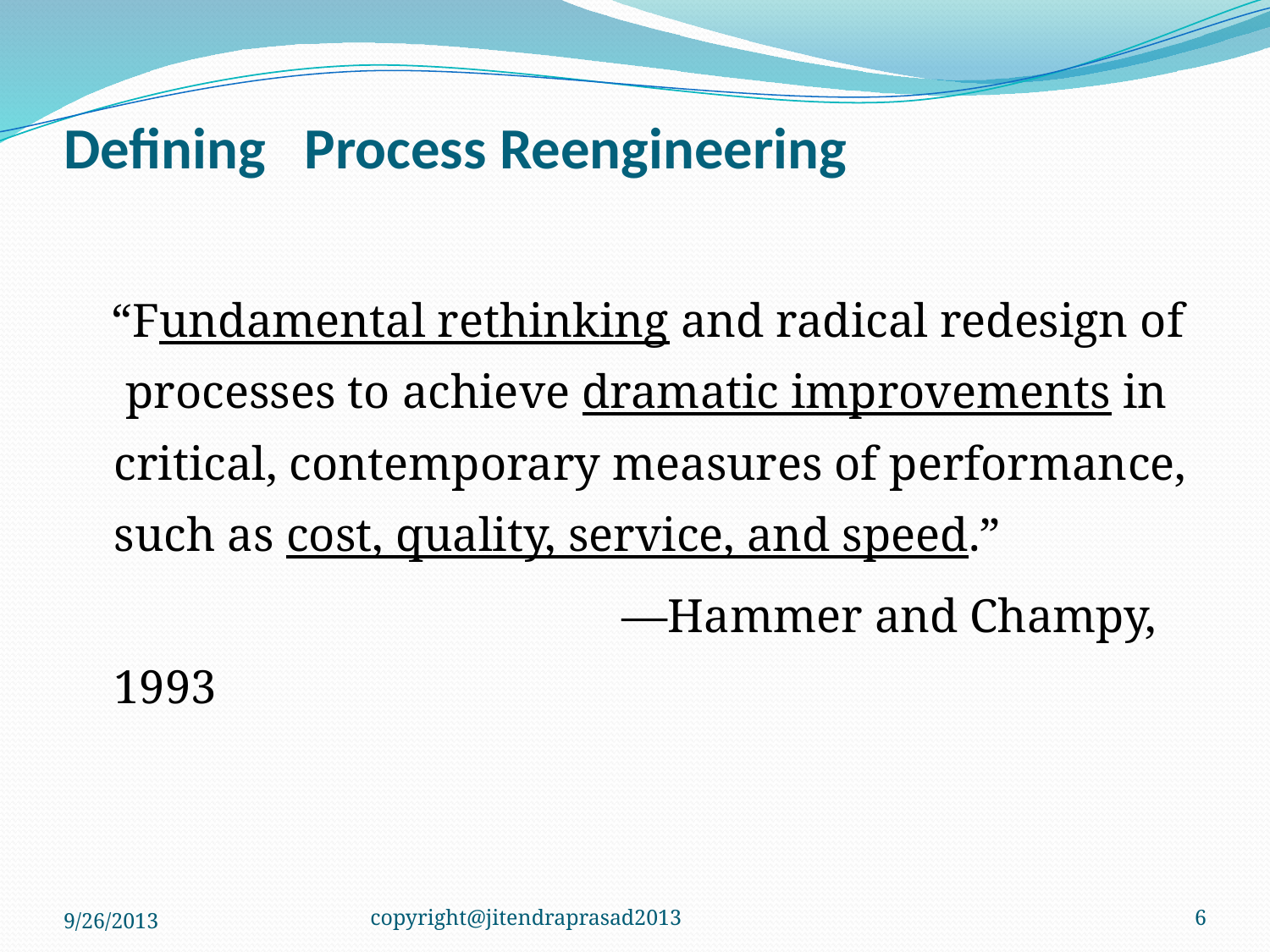

# Defining   Process Reengineering
   “Fundamental rethinking and radical redesign of  processes to achieve dramatic improvements in critical, contemporary measures of performance, such as cost, quality, service, and speed.”
					—Hammer and Champy, 1993

9/26/2013
copyright@jitendraprasad2013
6